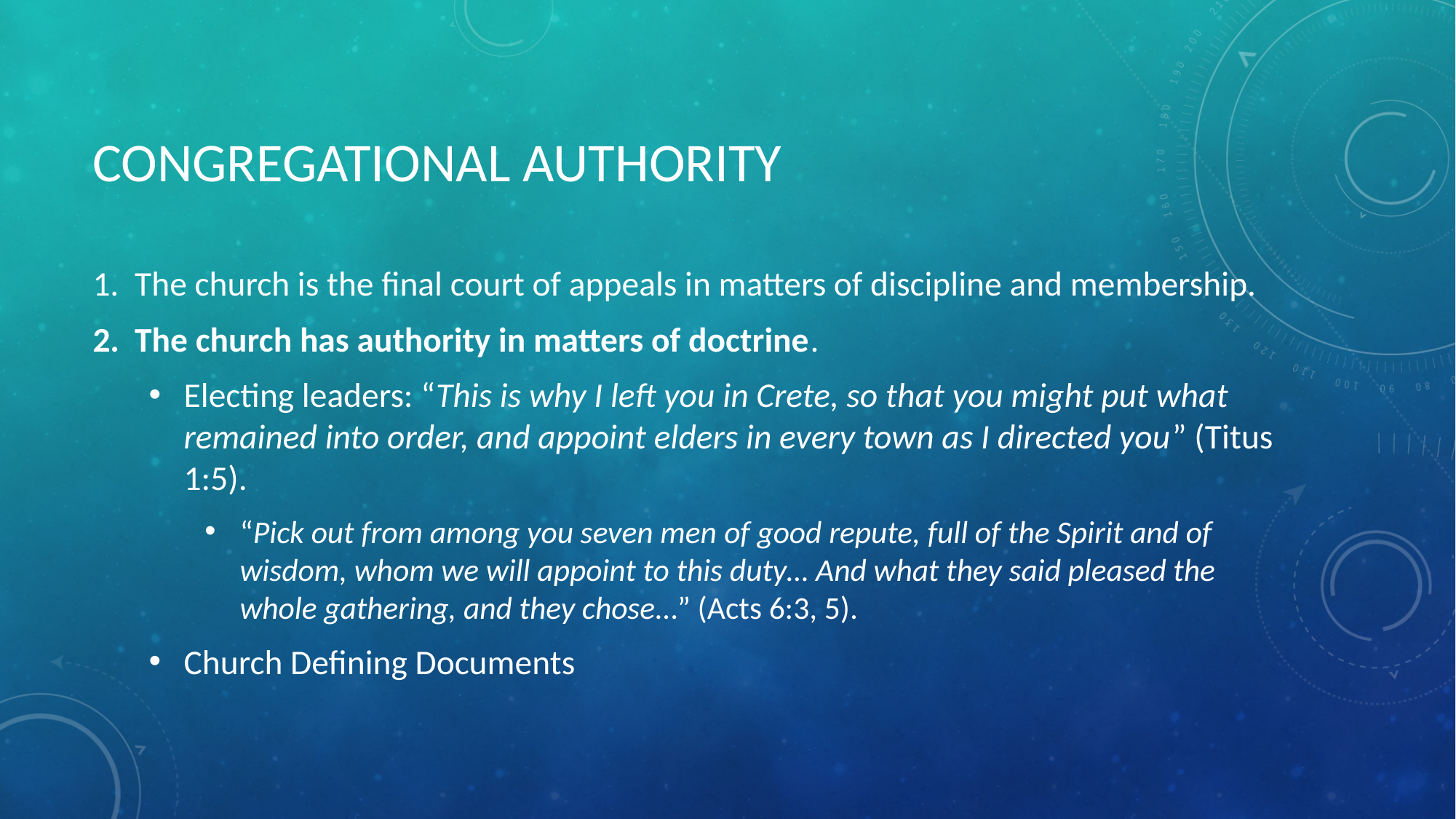

# Congregational Authority
The church is the final court of appeals in matters of discipline and membership.
The church has authority in matters of doctrine.
Electing leaders: “This is why I left you in Crete, so that you might put what remained into order, and appoint elders in every town as I directed you” (Titus 1:5).
“Pick out from among you seven men of good repute, full of the Spirit and of wisdom, whom we will appoint to this duty… And what they said pleased the whole gathering, and they chose…” (Acts 6:3, 5).
Church Defining Documents